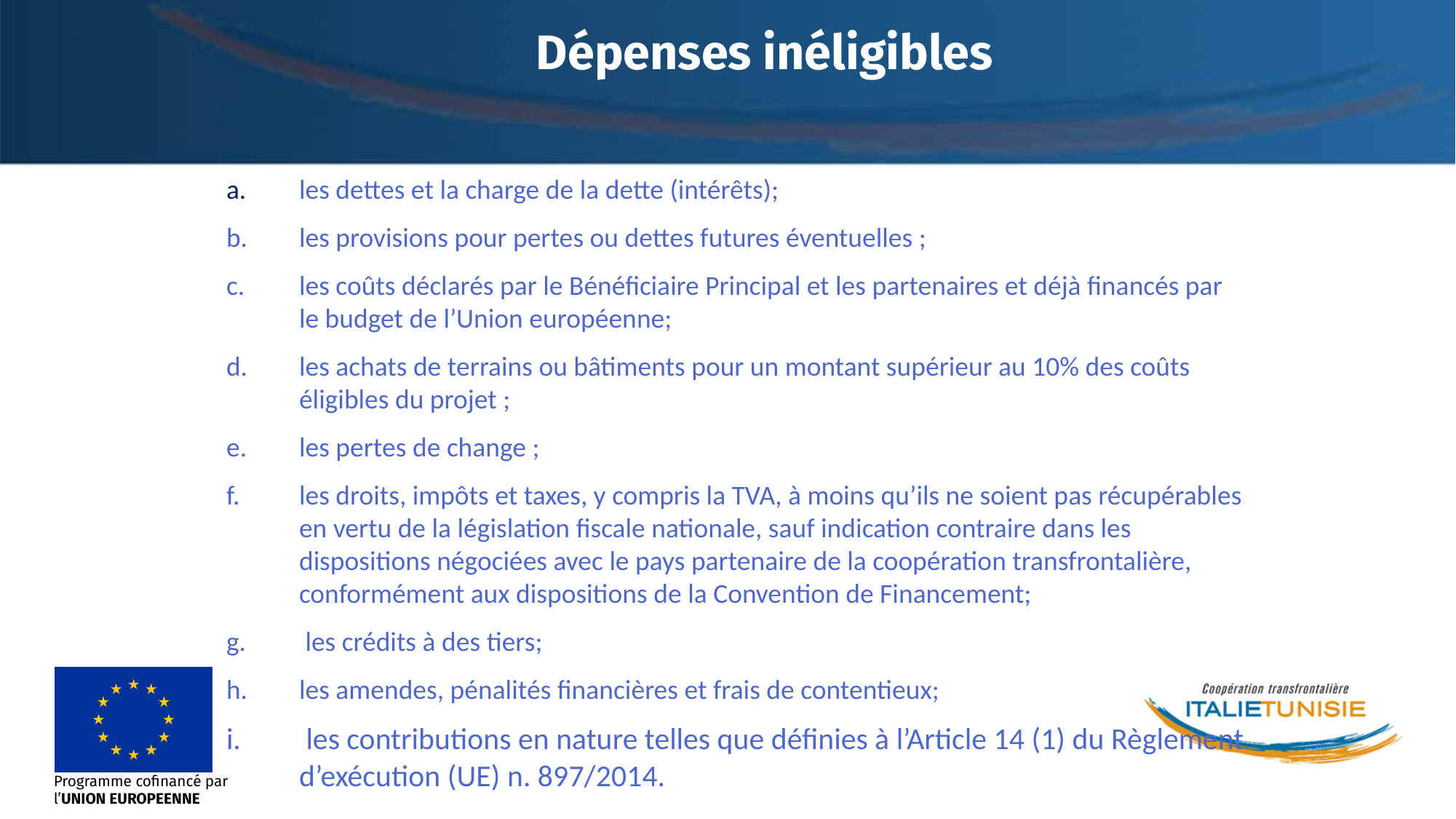

# Dépenses inéligibles
a.	les dettes et la charge de la dette (intérêts);
b.	les provisions pour pertes ou dettes futures éventuelles ;
les coûts déclarés par le Bénéficiaire Principal et les partenaires et déjà financés par le budget de l’Union européenne;
d.	les achats de terrains ou bâtiments pour un montant supérieur au 10% des coûts éligibles du projet ;
e.	les pertes de change ;
f.	les droits, impôts et taxes, y compris la TVA, à moins qu’ils ne soient pas récupérables en vertu de la législation fiscale nationale, sauf indication contraire dans les dispositions négociées avec le pays partenaire de la coopération transfrontalière, conformément aux dispositions de la Convention de Financement;
g.	 les crédits à des tiers;
h.	les amendes, pénalités financières et frais de contentieux;
i.	 les contributions en nature telles que définies à l’Article 14 (1) du Règlement d’exécution (UE) n. 897/2014.